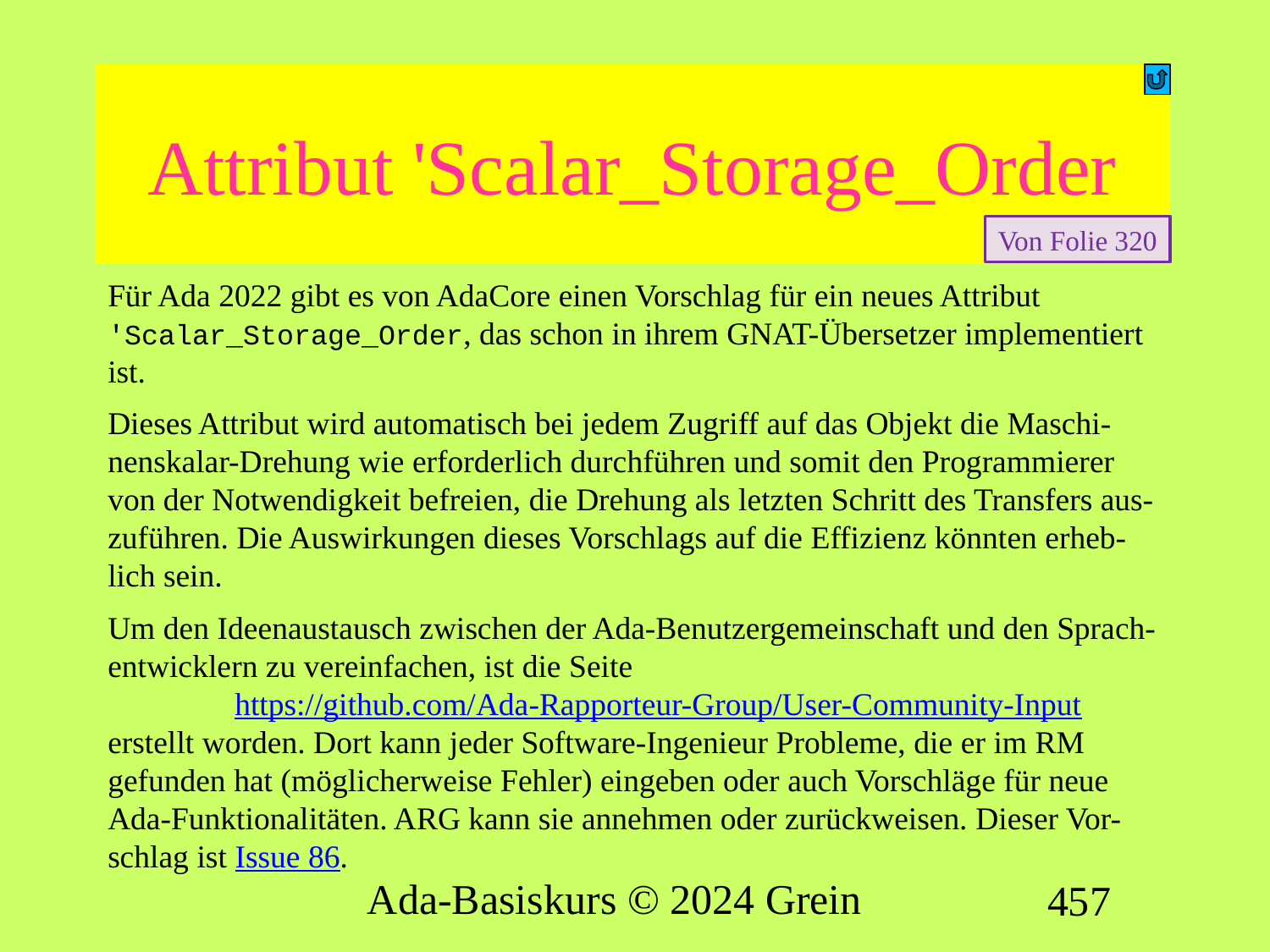

# Attribut 'Scalar_Storage_Order

Von Folie 320
Für Ada 2022 gibt es von AdaCore einen Vorschlag für ein neues Attribut 'Scalar_Storage_Order, das schon in ihrem GNAT-Übersetzer implementiert ist.
Dieses Attribut wird automatisch bei jedem Zugriff auf das Objekt die Maschi-nenskalar-Drehung wie erforderlich durchführen und somit den Programmierer von der Notwendigkeit befreien, die Drehung als letzten Schritt des Transfers aus-zuführen. Die Auswirkungen dieses Vorschlags auf die Effizienz könnten erheb-lich sein.
Um den Ideenaustausch zwischen der Ada-Benutzergemeinschaft und den Sprach-entwicklern zu vereinfachen, ist die Seite
	https://github.com/Ada-Rapporteur-Group/User-Community-Input
erstellt worden. Dort kann jeder Software-Ingenieur Probleme, die er im RM gefunden hat (möglicherweise Fehler) eingeben oder auch Vorschläge für neue Ada-Funktionalitäten. ARG kann sie annehmen oder zurückweisen. Dieser Vor-schlag ist Issue 86.

Ada-Basiskurs © 2024 Grein
457